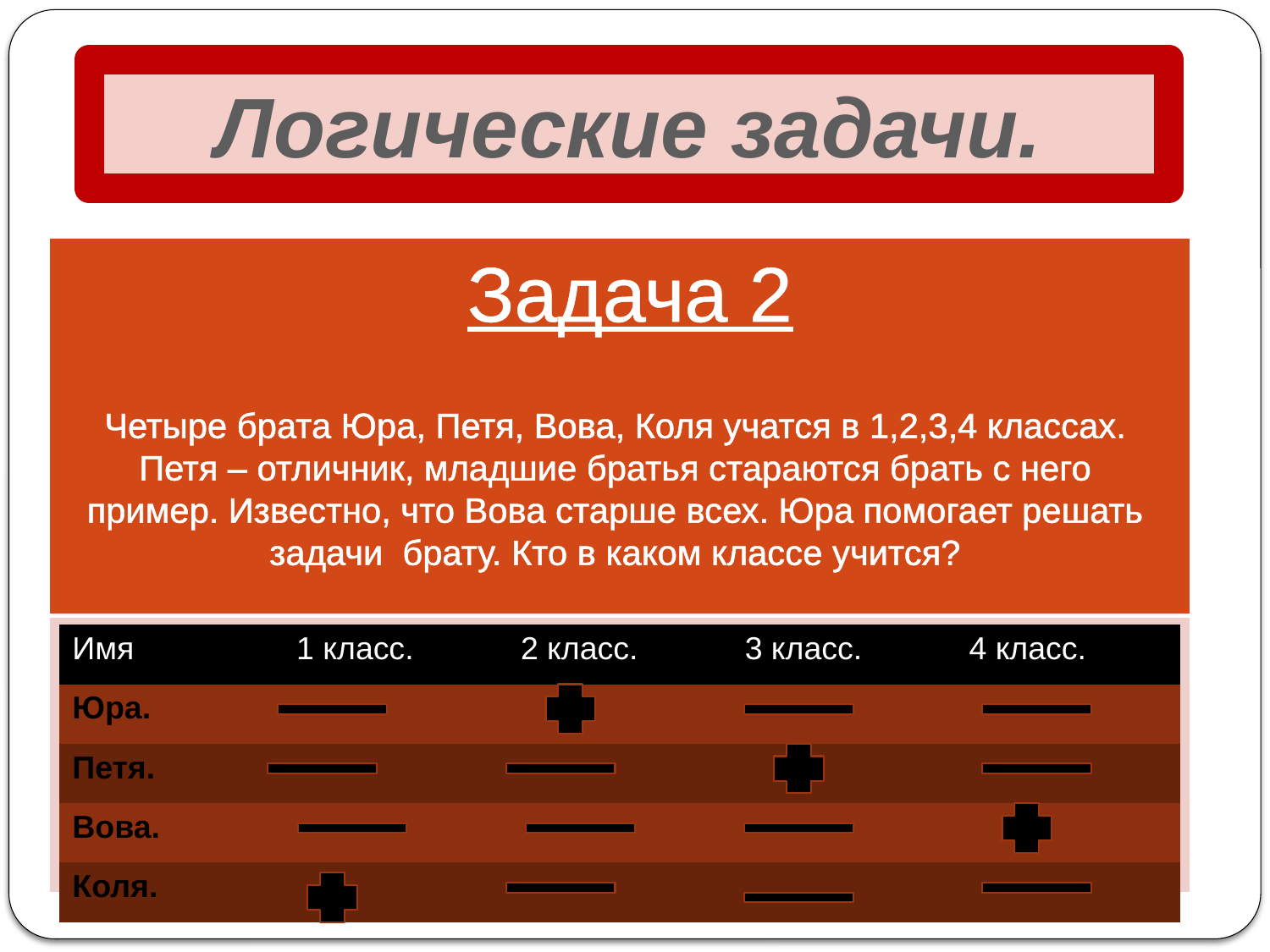

# Логические задачи.
Задача 2

|  |
| --- |
|  |
Четыре брата Юра, Петя, Вова, Коля учатся в 1,2,3,4 классах. Петя – отличник, младшие братья стараются брать с него пример. Известно, что Вова старше всех. Юра помогает решать задачи  брату. Кто в каком классе учится?
| Имя | 1 класс. | 2 класс. | 3 класс. | 4 класс. |
| --- | --- | --- | --- | --- |
| Юра. |  |  |  |  |
| Петя. |  |  |  |  |
| Вова. |  |  |  |  |
| Коля. |  |  |  |  |